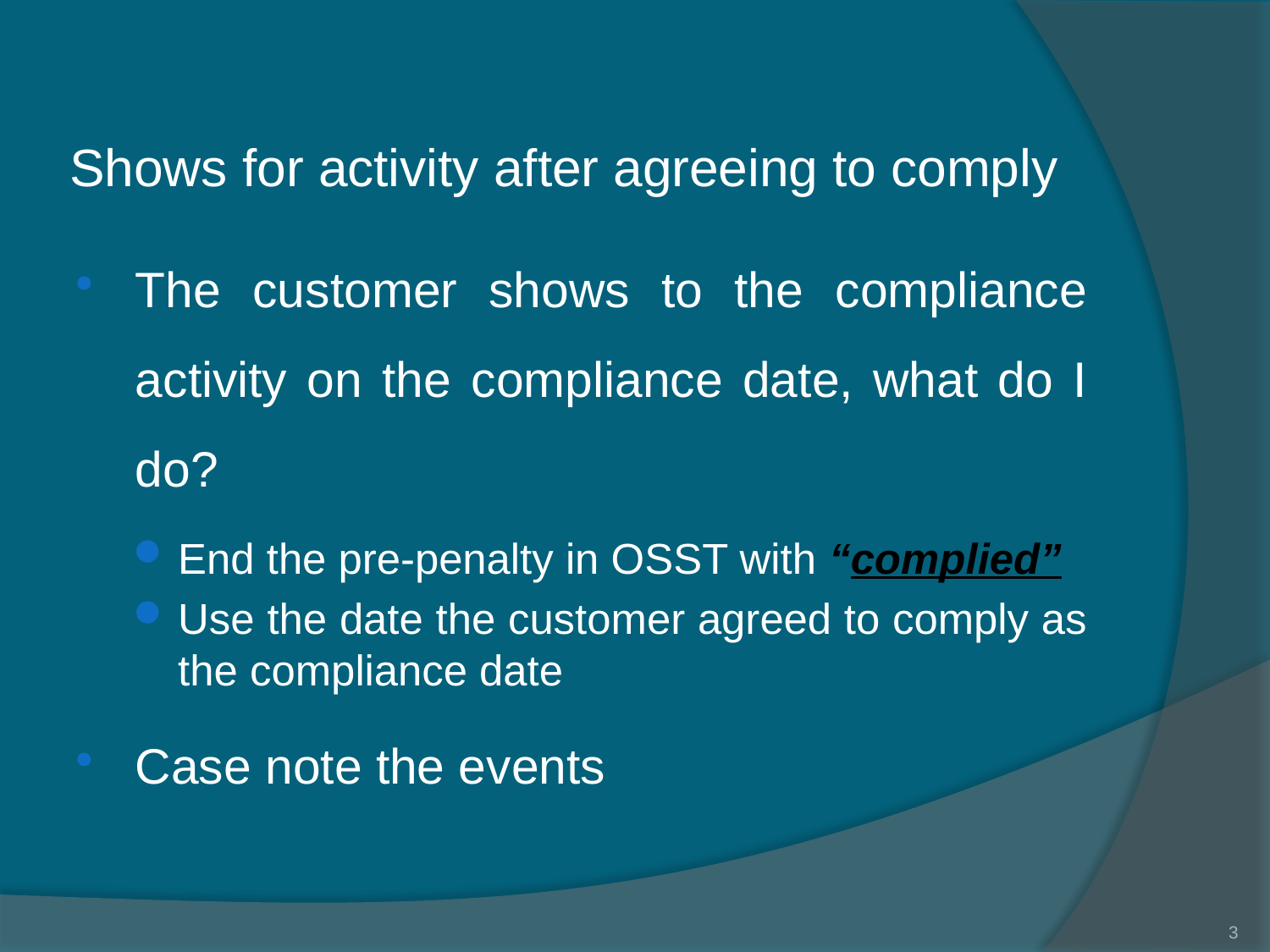

# Shows for activity after agreeing to comply
The customer shows to the compliance activity on the compliance date, what do I do?
End the pre-penalty in OSST with “complied”
Use the date the customer agreed to comply as the compliance date
Case note the events

3